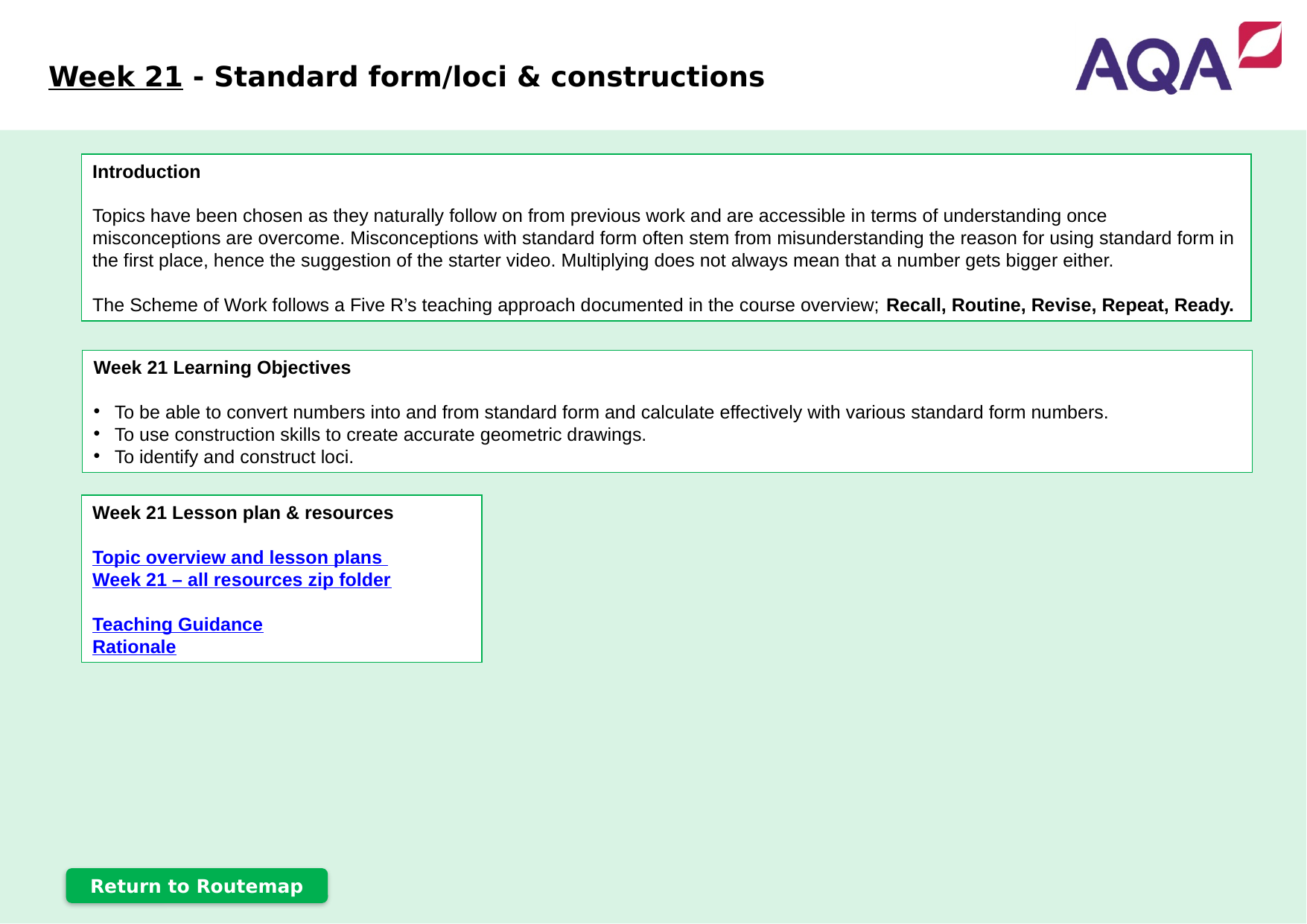

Week 21 - Standard form/loci & constructions
Introduction

Topics have been chosen as they naturally follow on from previous work and are accessible in terms of understanding once misconceptions are overcome. Misconceptions with standard form often stem from misunderstanding the reason for using standard form in the first place, hence the suggestion of the starter video. Multiplying does not always mean that a number gets bigger either.

The Scheme of Work follows a Five R’s teaching approach documented in the course overview; Recall, Routine, Revise, Repeat, Ready.
Week 21 Learning Objectives

To be able to convert numbers into and from standard form and calculate effectively with various standard form numbers.
To use construction skills to create accurate geometric drawings.
To identify and construct loci.
Week 21 Lesson plan & resources

Topic overview and lesson plans
Week 21 – all resources zip folder

Teaching Guidance
Rationale